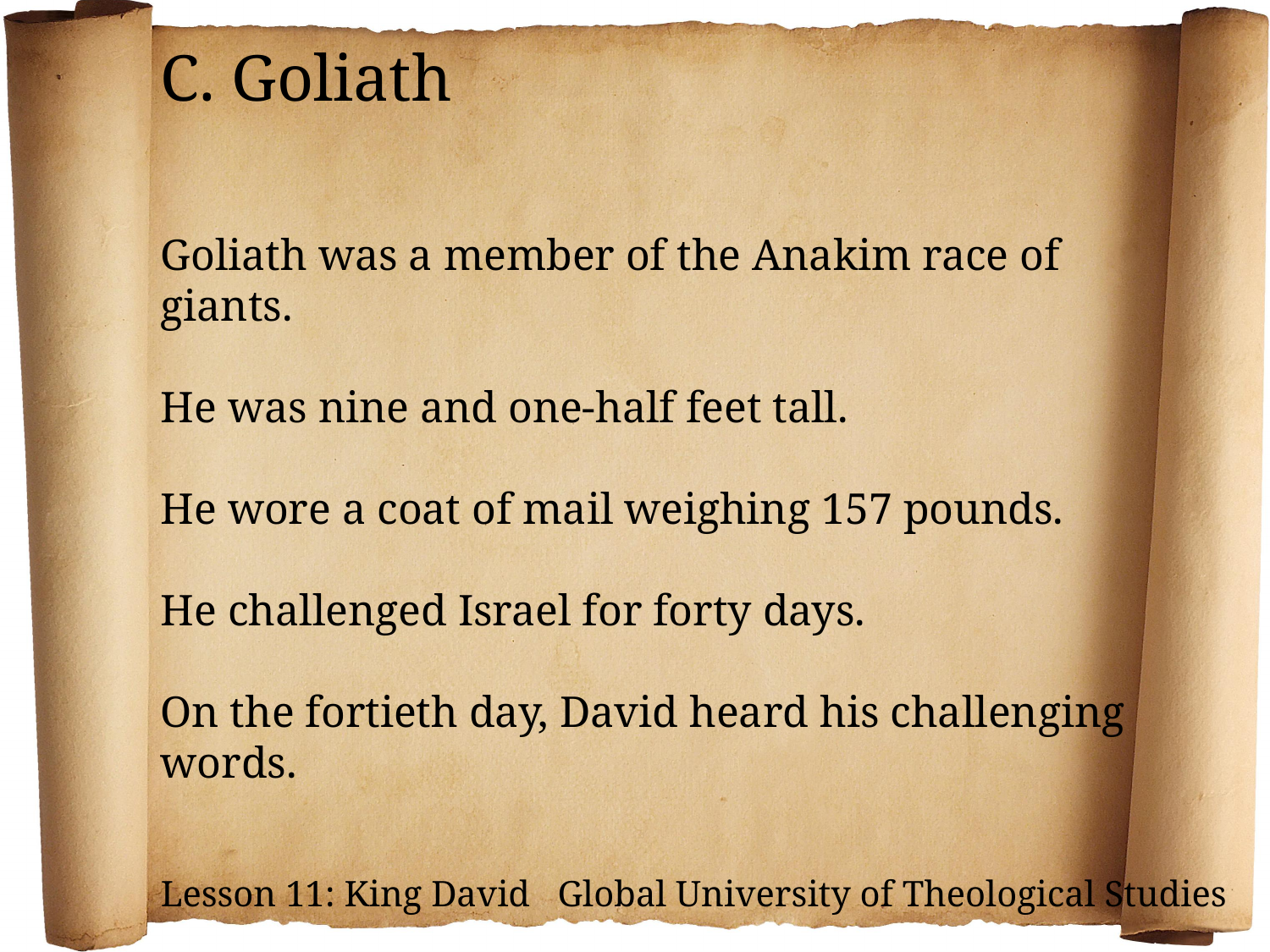

C. Goliath
Goliath was a member of the Anakim race of giants.

He was nine and one-half feet tall.

He wore a coat of mail weighing 157 pounds.

He challenged Israel for forty days.

On the fortieth day, David heard his challenging words.
Lesson 11: King David   Global University of Theological Studies